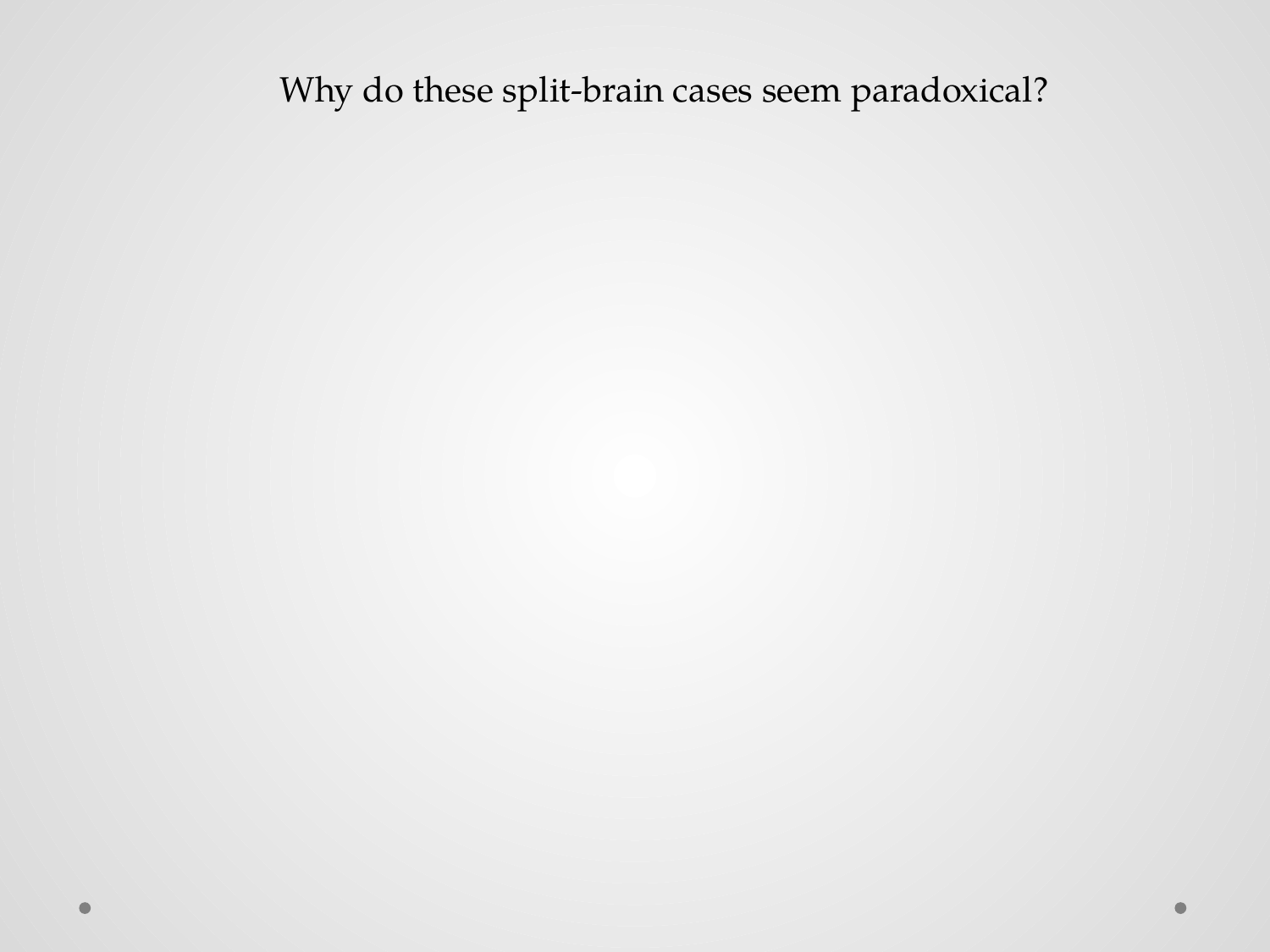

Why do these split-brain cases seem paradoxical?